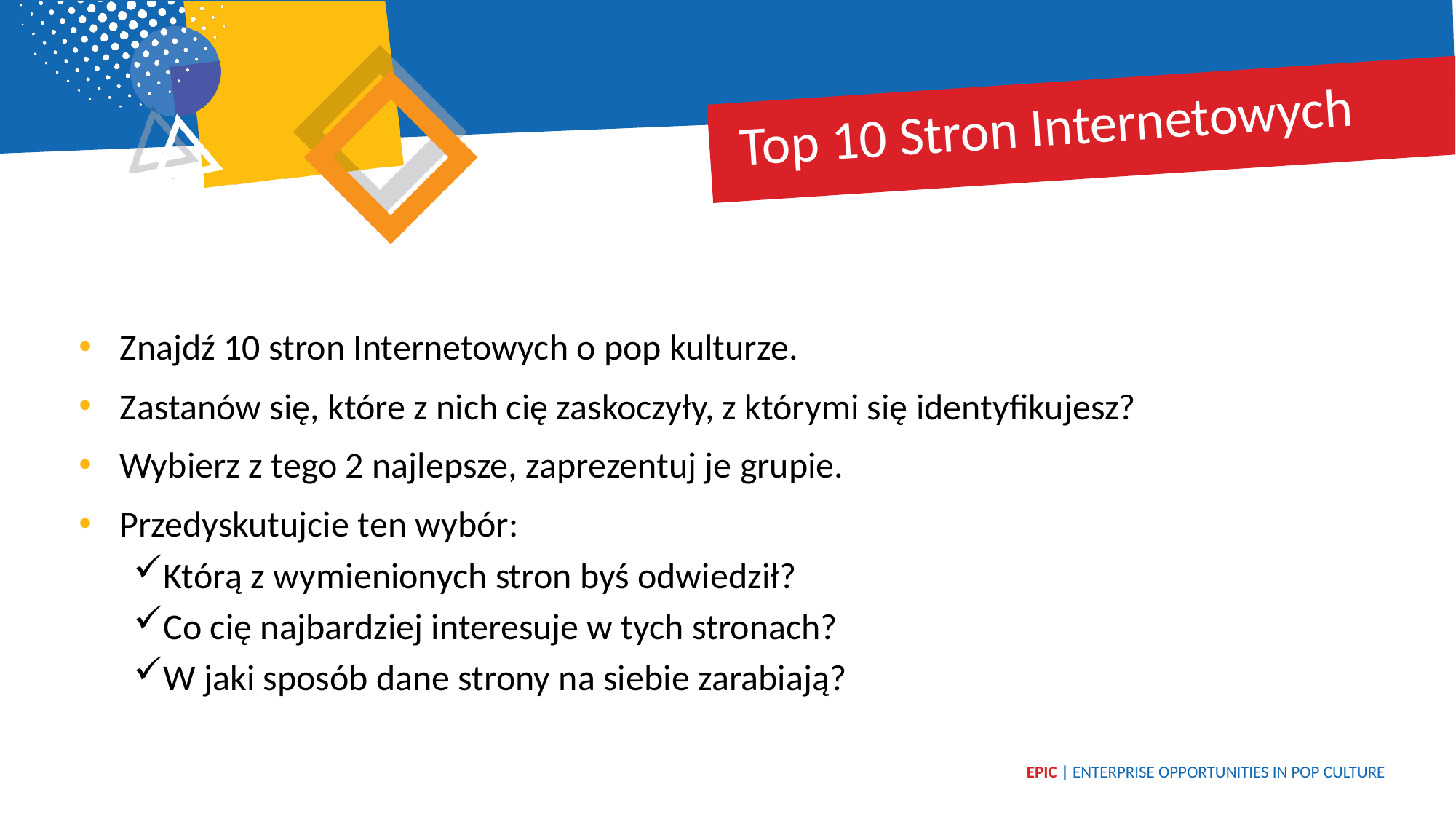

Top 10 Stron Internetowych
Znajdź 10 stron Internetowych o pop kulturze.
Zastanów się, które z nich cię zaskoczyły, z którymi się identyfikujesz?
Wybierz z tego 2 najlepsze, zaprezentuj je grupie.
Przedyskutujcie ten wybór:
Którą z wymienionych stron byś odwiedził?
Co cię najbardziej interesuje w tych stronach?
W jaki sposób dane strony na siebie zarabiają?